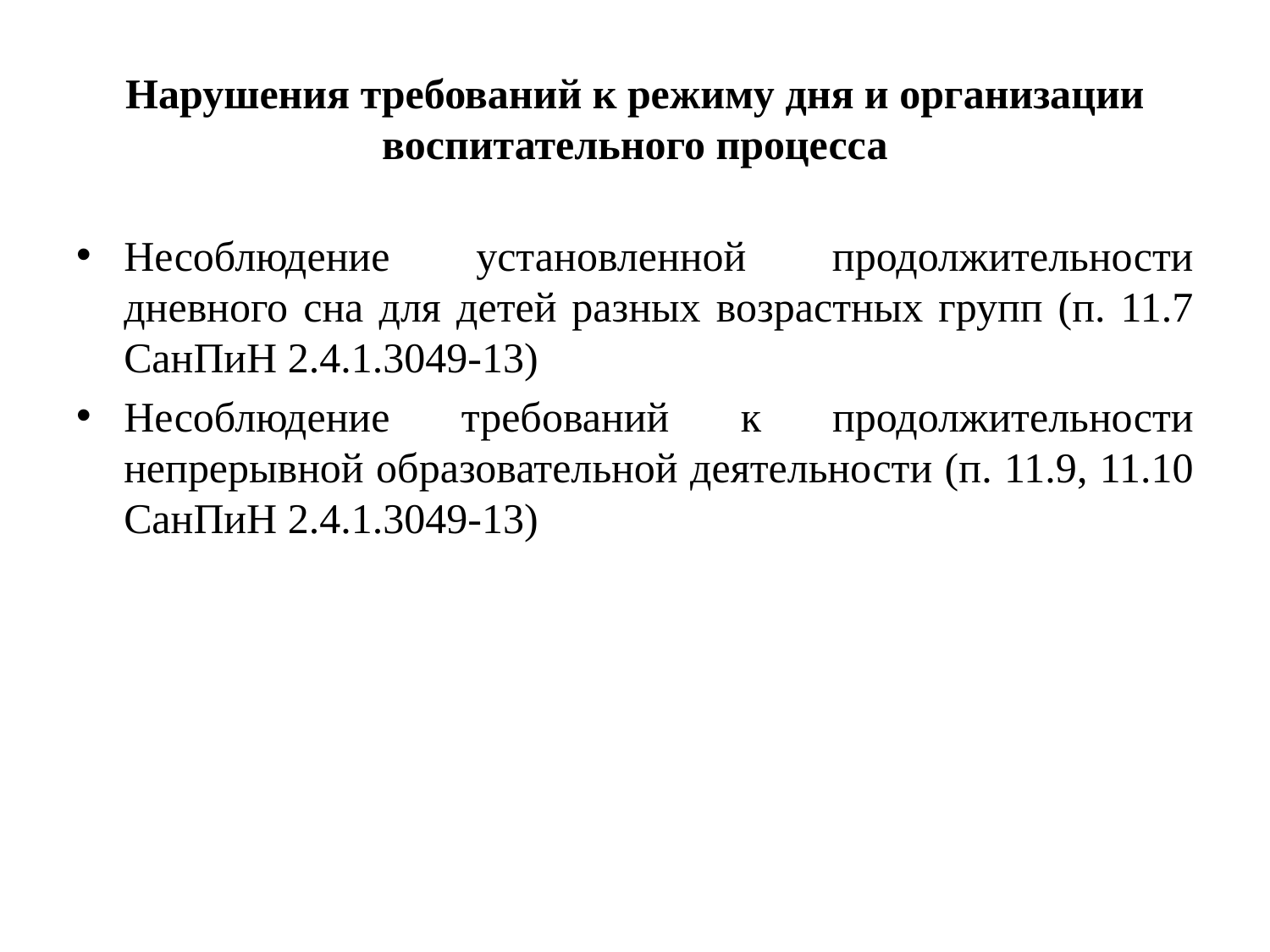

# Нарушения требований к режиму дня и организации воспитательного процесса
Несоблюдение установленной продолжительности дневного сна для детей разных возрастных групп (п. 11.7 СанПиН 2.4.1.3049-13)
Несоблюдение требований к продолжительности непрерывной образовательной деятельности (п. 11.9, 11.10 СанПиН 2.4.1.3049-13)